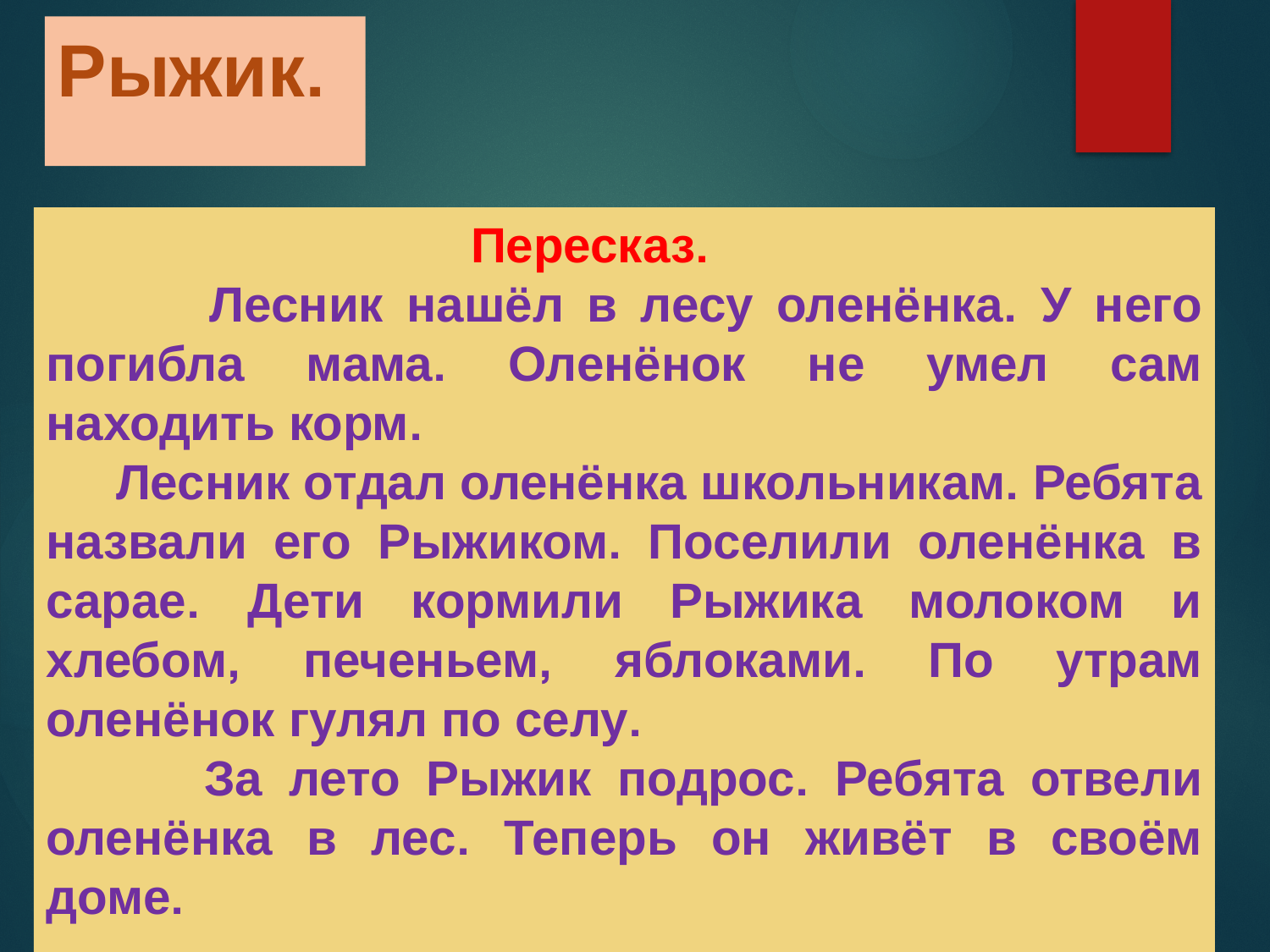

# Рыжик.
Пересказ.
       Лесник нашёл в лесу оленёнка. У него погибла мама. Оленёнок не умел сам находить корм.
     Лесник отдал оленёнка школьникам. Ребята назвали его Рыжиком. Поселили оленёнка в сарае. Дети кормили Рыжика молоком и хлебом, печеньем, яблоками. По утрам оленёнок гулял по селу.
      За лето Рыжик подрос. Ребята отвели оленёнка в лес. Теперь он живёт в своём доме.